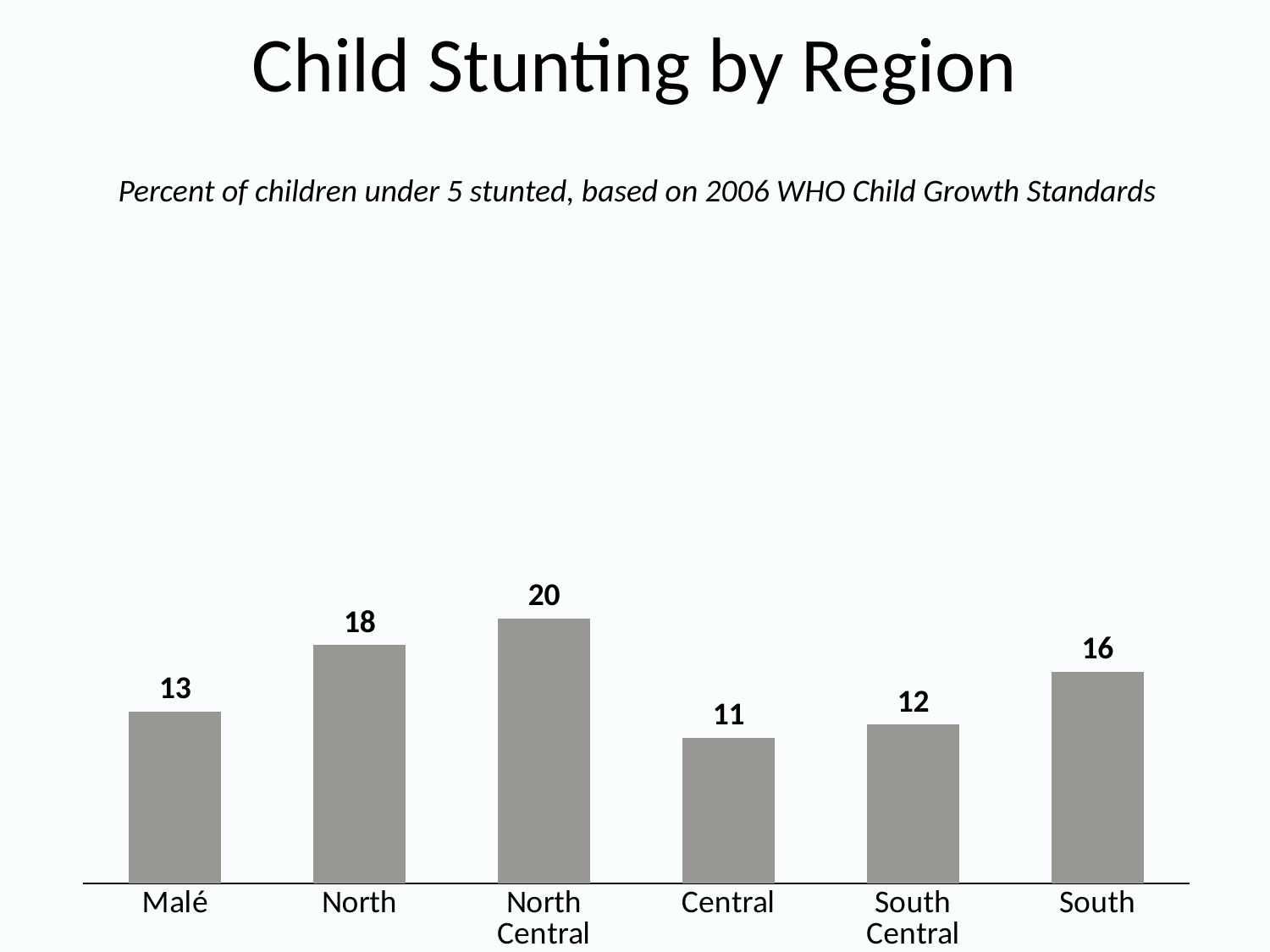

# Child Stunting by Region
Percent of children under 5 stunted, based on 2006 WHO Child Growth Standards

### Chart

| Category | Series 1 |
|---|---|
| Malé | 13.0 |
| North | 18.0 |
| North Central | 20.0 |
| Central | 11.0 |
| South Central | 12.0 |
| South | 16.0 |